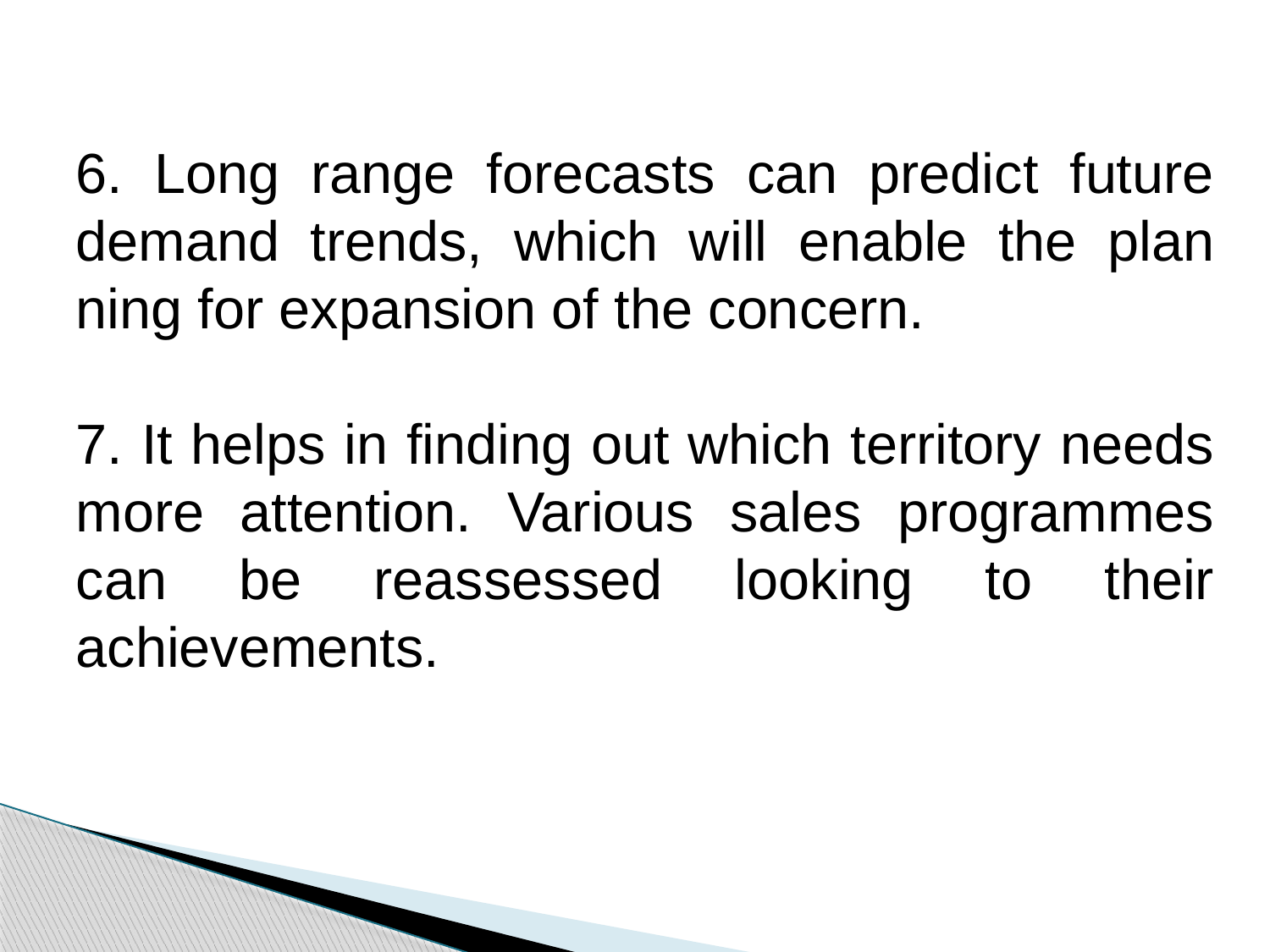

6. Long range forecasts can predict future demand trends, which will enable the plan­ning for expansion of the concern.

7. It helps in finding out which territory needs more attention. Various sales programmes can be reassessed looking to their achievements.